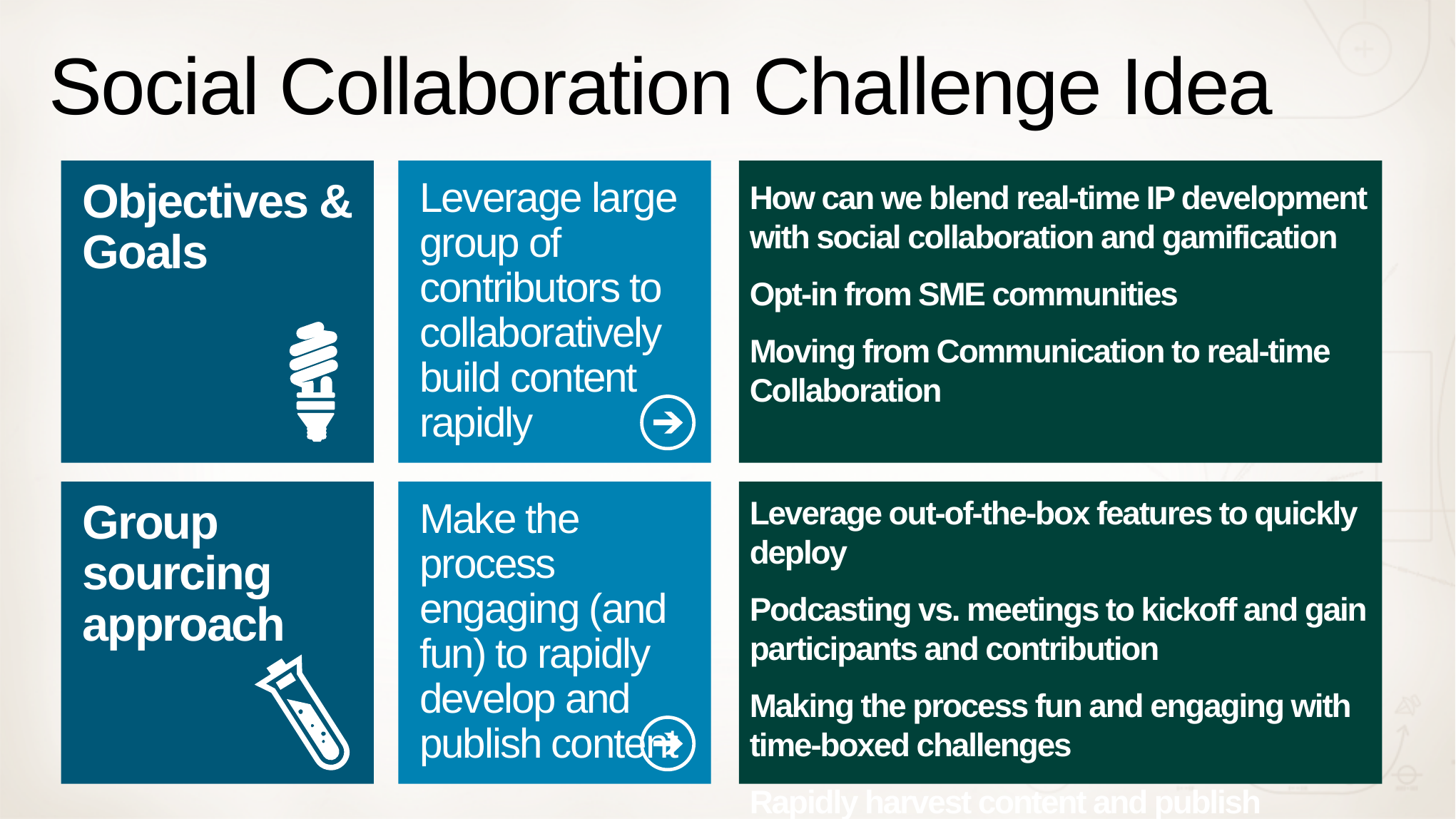

# Social Collaboration Challenge Idea
Objectives & Goals
Leverage large group of contributors to collaboratively  build content rapidly
How can we blend real-time IP development with social collaboration and gamification
Opt-in from SME communities
Moving from Communication to real-time Collaboration

Group sourcing approach
Make the process engaging (and fun) to rapidly develop and publish content
Leverage out-of-the-box features to quickly deploy
Podcasting vs. meetings to kickoff and gain participants and contribution
Making the process fun and engaging with time-boxed challenges
Rapidly harvest content and publish